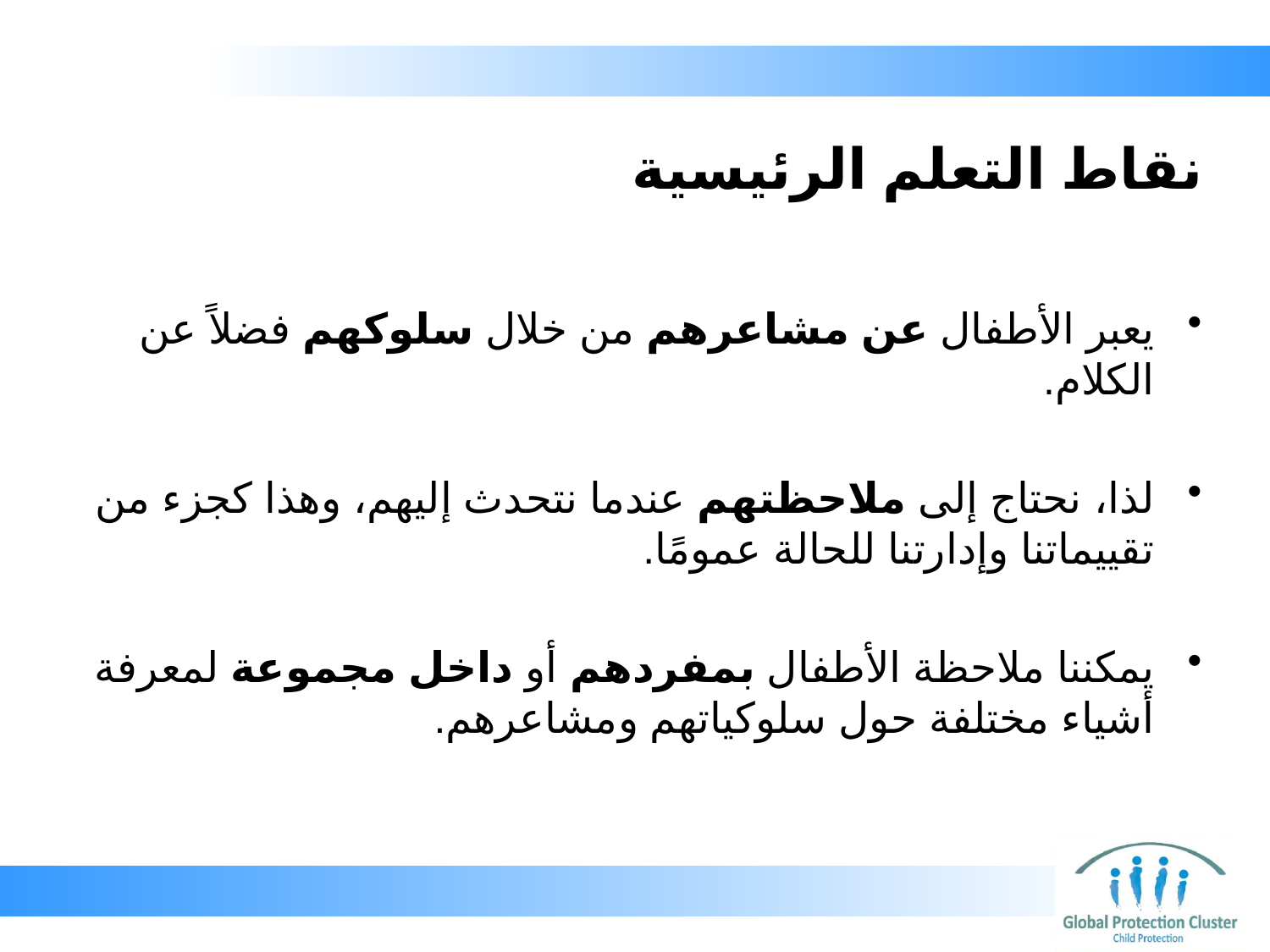

# نقاط التعلم الرئيسية

يعبر الأطفال عن مشاعرهم من خلال سلوكهم فضلاً عن الكلام.

لذا، نحتاج إلى ملاحظتهم عندما نتحدث إليهم، وهذا كجزء من تقييماتنا وإدارتنا للحالة عمومًا.

يمكننا ملاحظة الأطفال بمفردهم أو داخل مجموعة لمعرفة أشياء مختلفة حول سلوكياتهم ومشاعرهم.